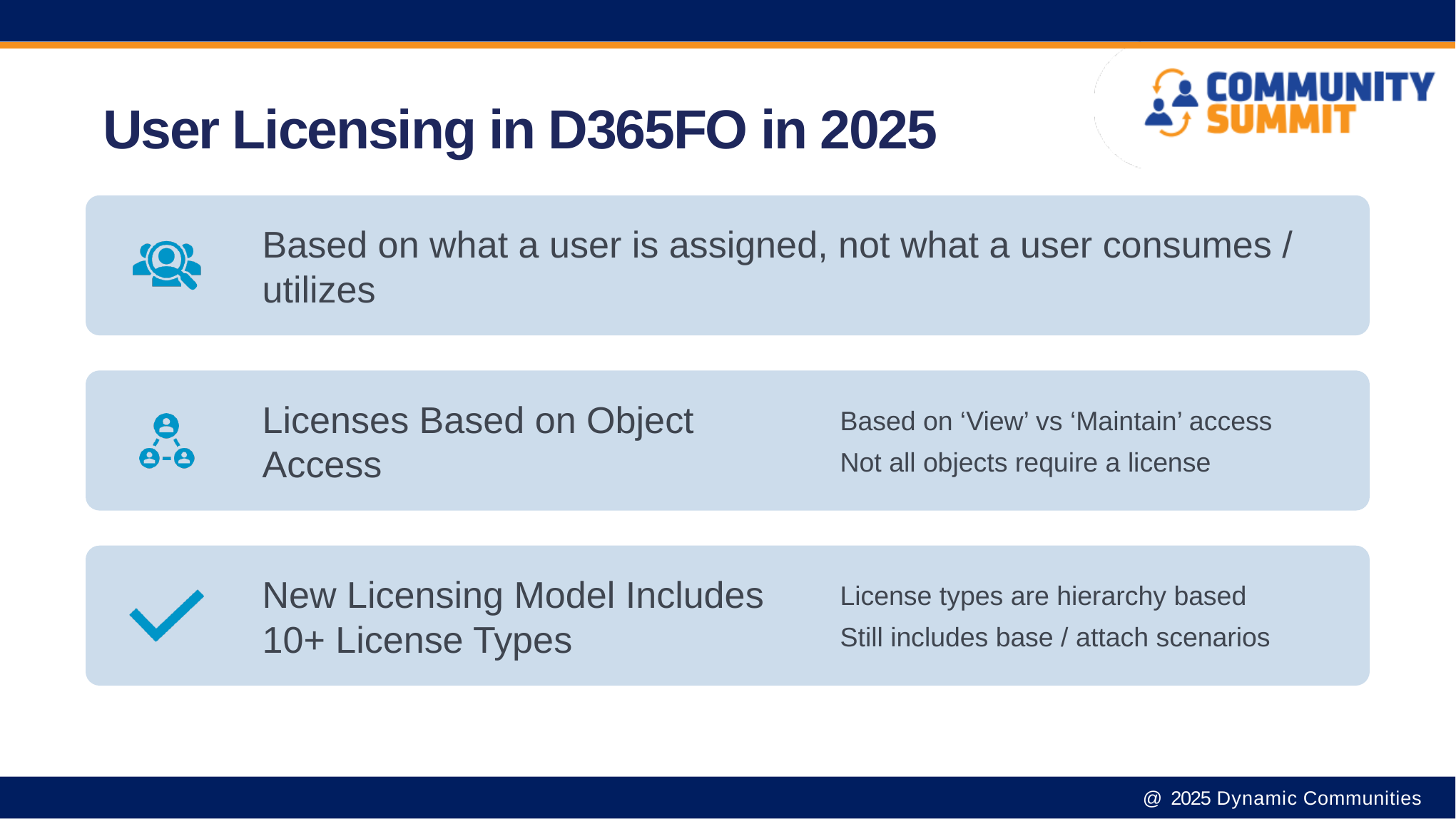

# User Licensing in D365FO in 2025
Based on what a user is assigned, not what a user consumes / utilizes
Licenses Based on Object Access
Based on ‘View’ vs ‘Maintain’ access
Not all objects require a license
New Licensing Model Includes 10+ License Types
License types are hierarchy based
Still includes base / attach scenarios